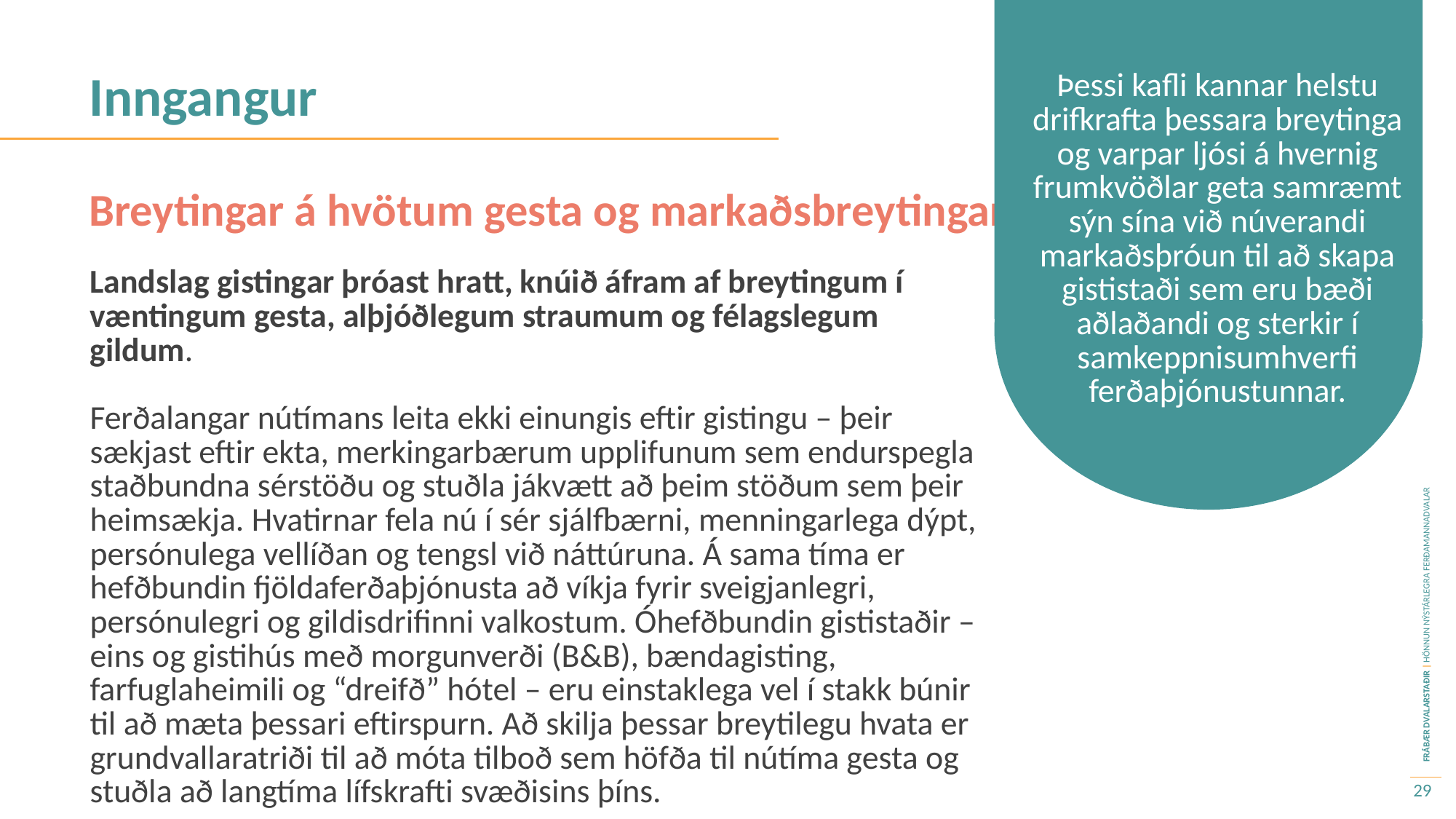

Inngangur
Þessi kafli kannar helstu drifkrafta þessara breytinga og varpar ljósi á hvernig frumkvöðlar geta samræmt sýn sína við núverandi markaðsþróun til að skapa gististaði sem eru bæði aðlaðandi og sterkir í samkeppnisumhverfi ferðaþjónustunnar.
Breytingar á hvötum gesta og markaðsbreytingar
Landslag gistingar þróast hratt, knúið áfram af breytingum í væntingum gesta, alþjóðlegum straumum og félagslegum gildum.

Ferðalangar nútímans leita ekki einungis eftir gistingu – þeir sækjast eftir ekta, merkingarbærum upplifunum sem endurspegla staðbundna sérstöðu og stuðla jákvætt að þeim stöðum sem þeir heimsækja. Hvatirnar fela nú í sér sjálfbærni, menningarlega dýpt, persónulega vellíðan og tengsl við náttúruna. Á sama tíma er hefðbundin fjöldaferðaþjónusta að víkja fyrir sveigjanlegri, persónulegri og gildisdrifinni valkostum. Óhefðbundin gististaðir – eins og gistihús með morgunverði (B&B), bændagisting, farfuglaheimili og “dreifð” hótel – eru einstaklega vel í stakk búnir til að mæta þessari eftirspurn. Að skilja þessar breytilegu hvata er grundvallaratriði til að móta tilboð sem höfða til nútíma gesta og stuðla að langtíma lífskrafti svæðisins þíns.

29